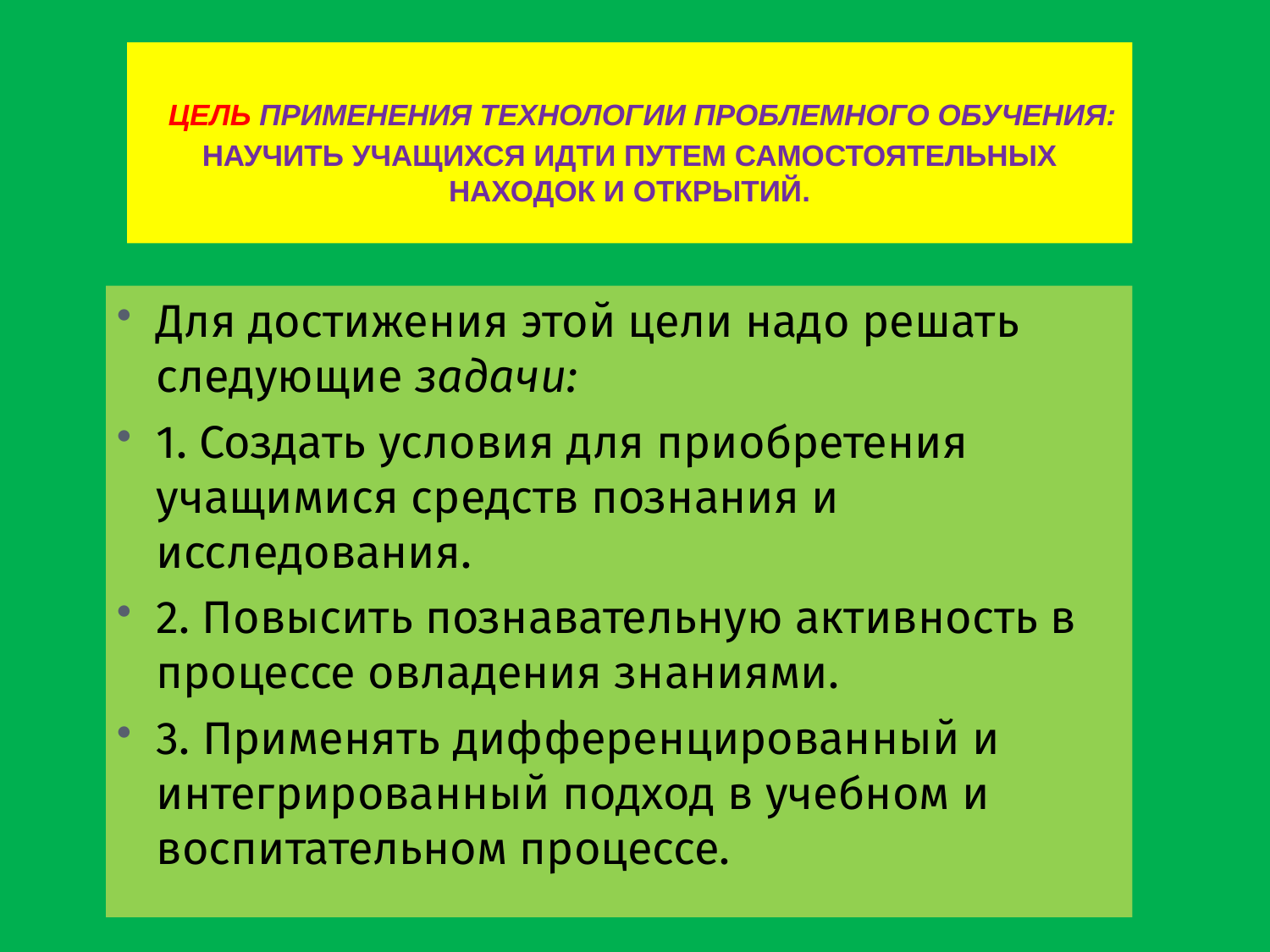

# Цель применения технологии проблемного обучения:  научить учащихся идти путем самостоятельных находок и открытий.
Для достижения этой цели надо решать следующие задачи:
1. Создать условия для приобретения учащимися средств познания и исследования.
2. Повысить познавательную активность в процессе овладения знаниями.
3. Применять дифференцированный и интегрированный подход в учебном и воспитательном процессе.